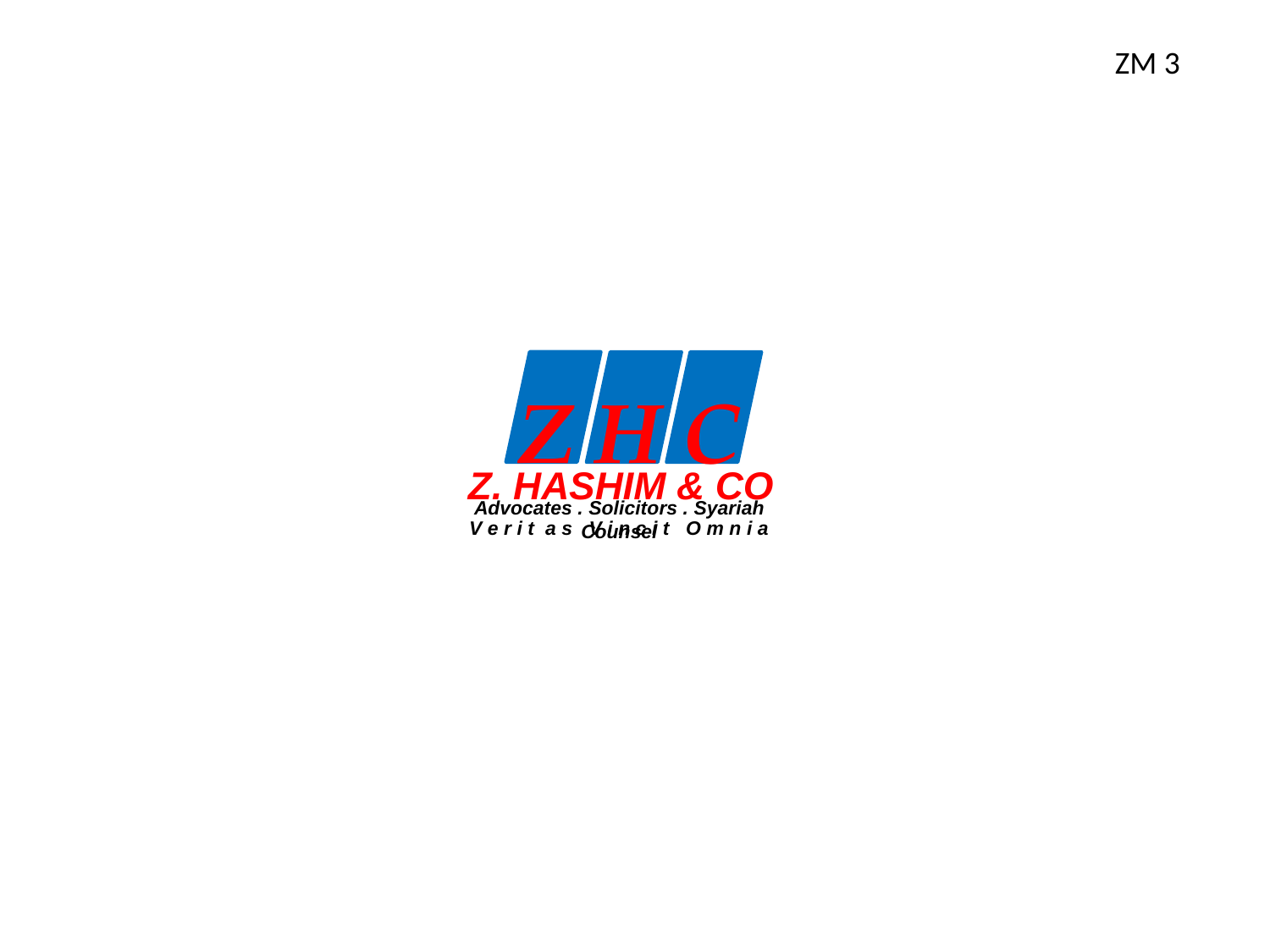

ZM 3

Z H C
Z. HASHIM & CO
Advocates . Solicitors . Syariah Counsel
V e r i t  a s   V i n c i t   O m n i a